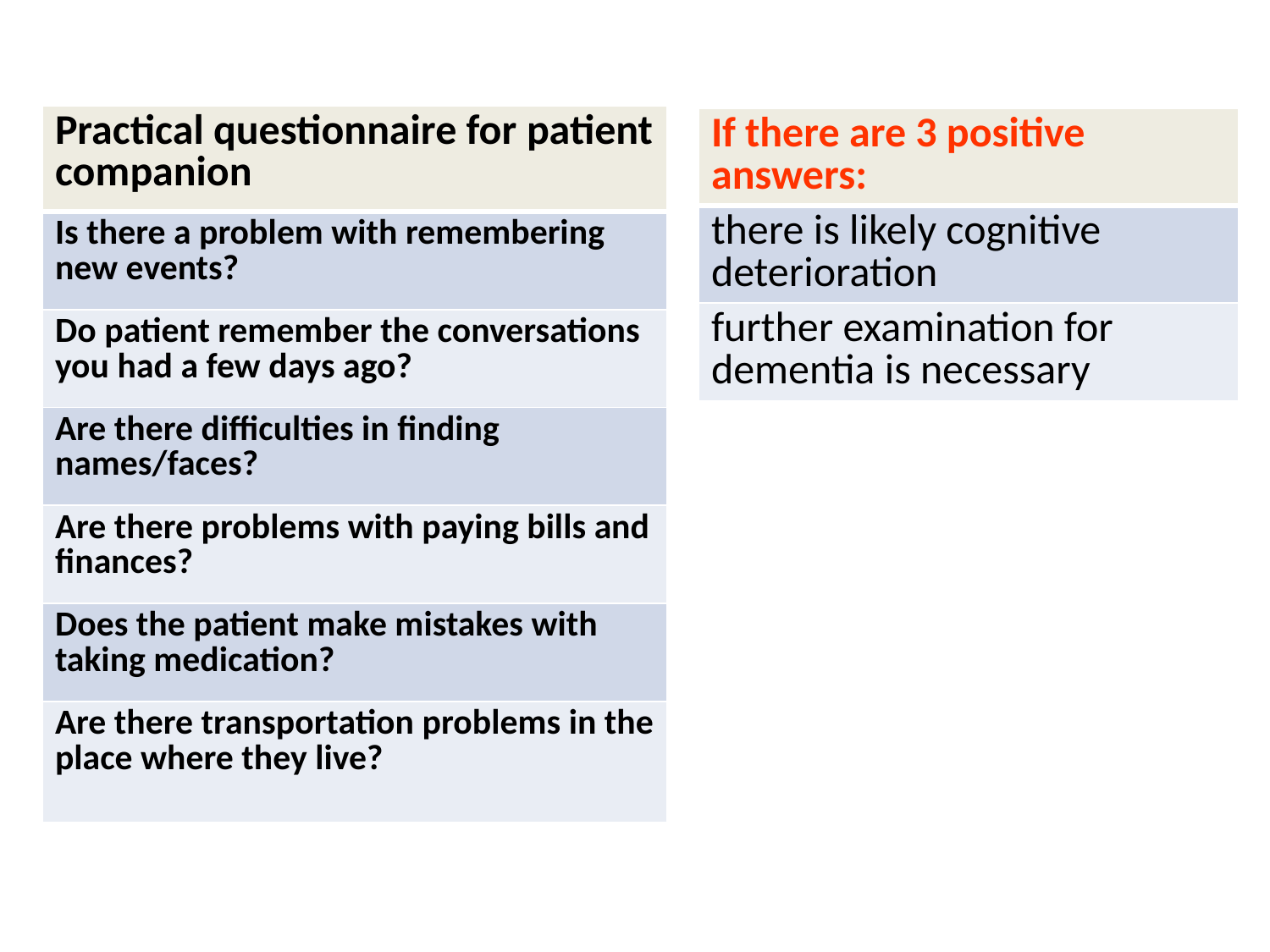

| Practical questionnaire for patient companion |
| --- |
| Is there a problem with remembering new events? |
| Do patient remember the conversations you had a few days ago? |
| Are there difficulties in finding names/faces? |
| Are there problems with paying bills and finances? |
| Does the patient make mistakes with taking medication? |
| Are there transportation problems in the place where they live? |
| If there are 3 positive answers: |
| --- |
| there is likely cognitive deterioration |
| further examination for dementia is necessary |